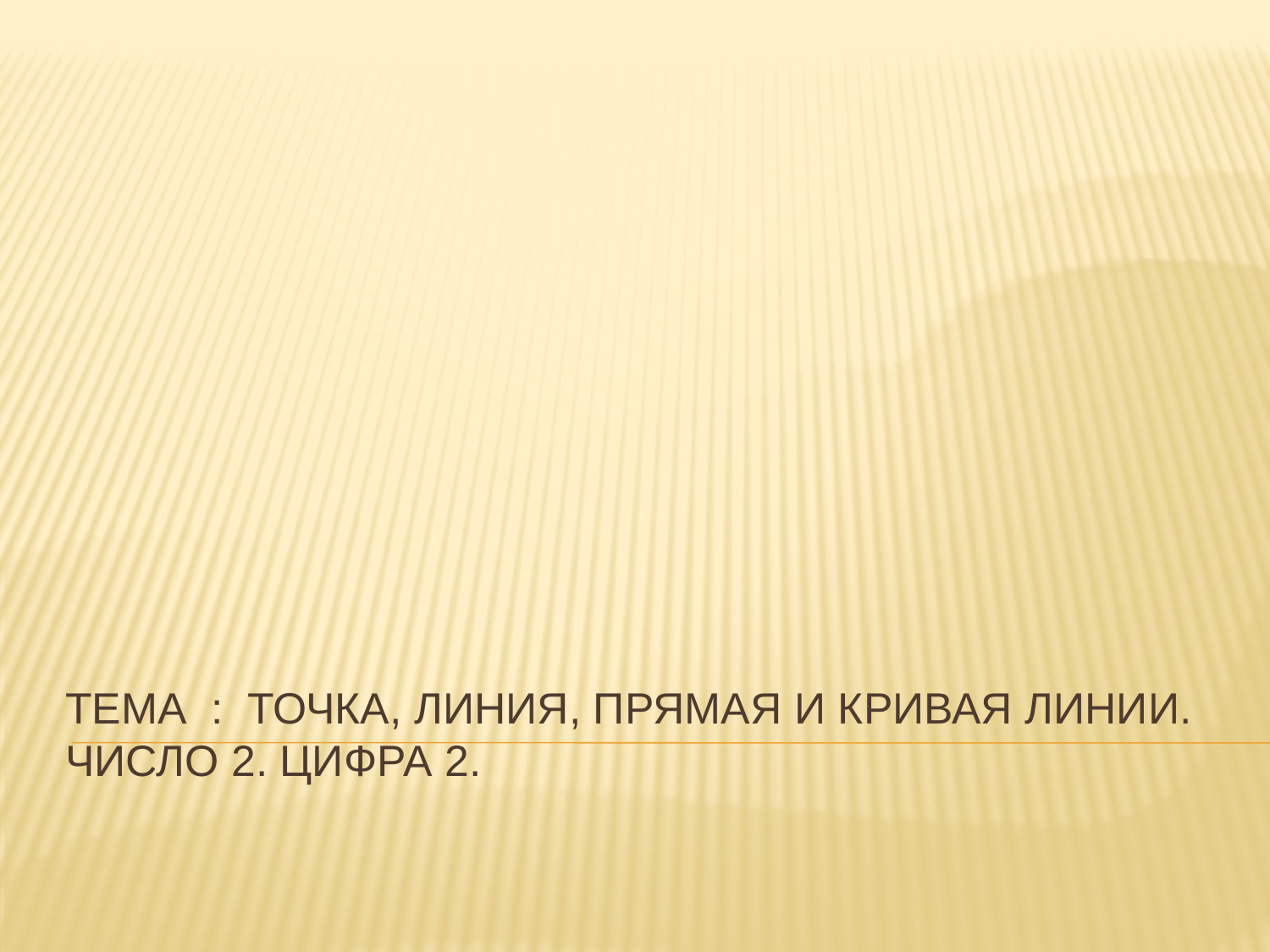

# ТЕМА  :  Точка, линия, прямая и кривая линии. Число 2. Цифра 2.